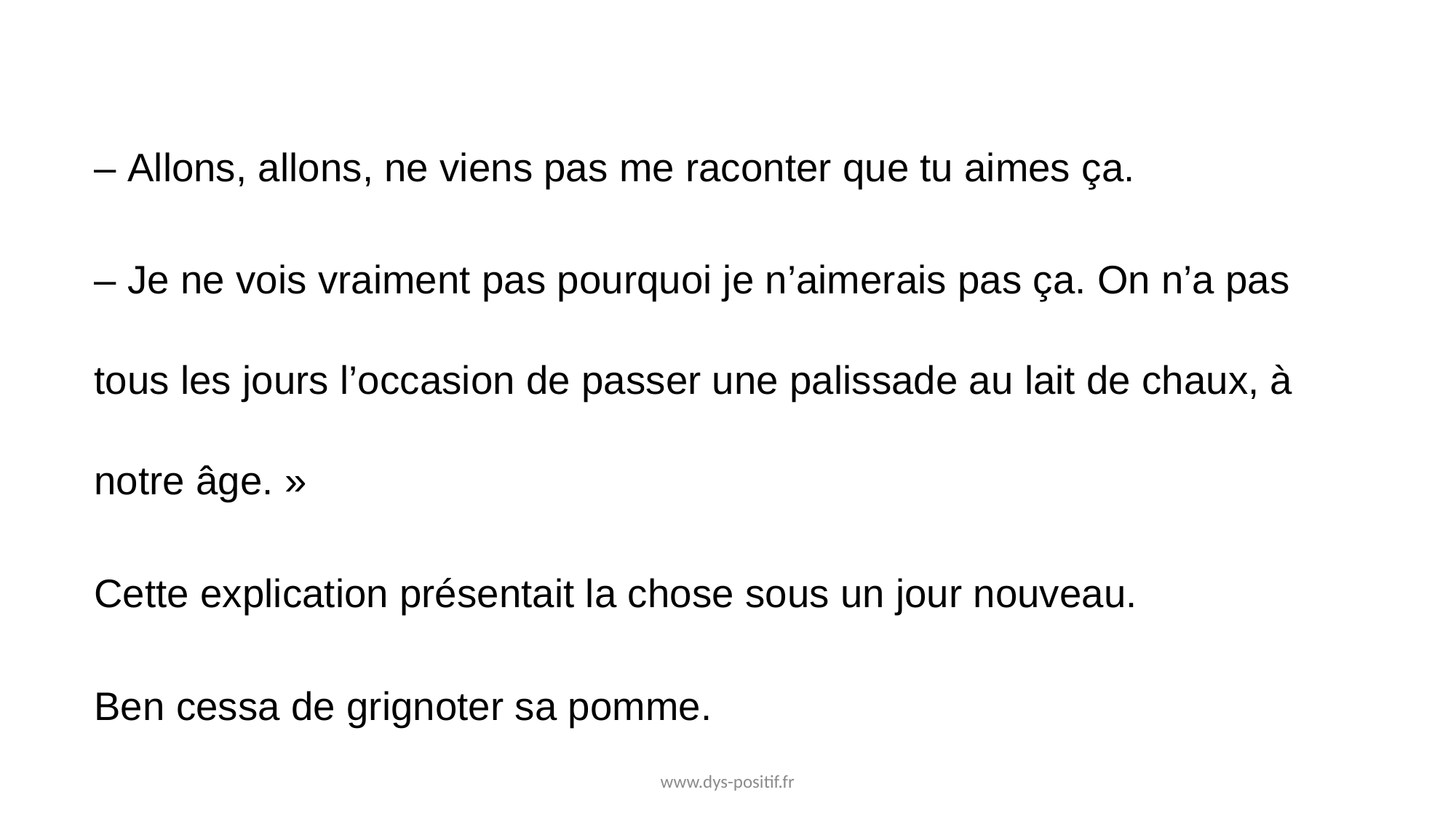

– Allons, allons, ne viens pas me raconter que tu aimes ça.
– Je ne vois vraiment pas pourquoi je n’aimerais pas ça. On n’a pas tous les jours l’occasion de passer une palissade au lait de chaux, à notre âge. »
Cette explication présentait la chose sous un jour nouveau.
Ben cessa de grignoter sa pomme.
www.dys-positif.fr